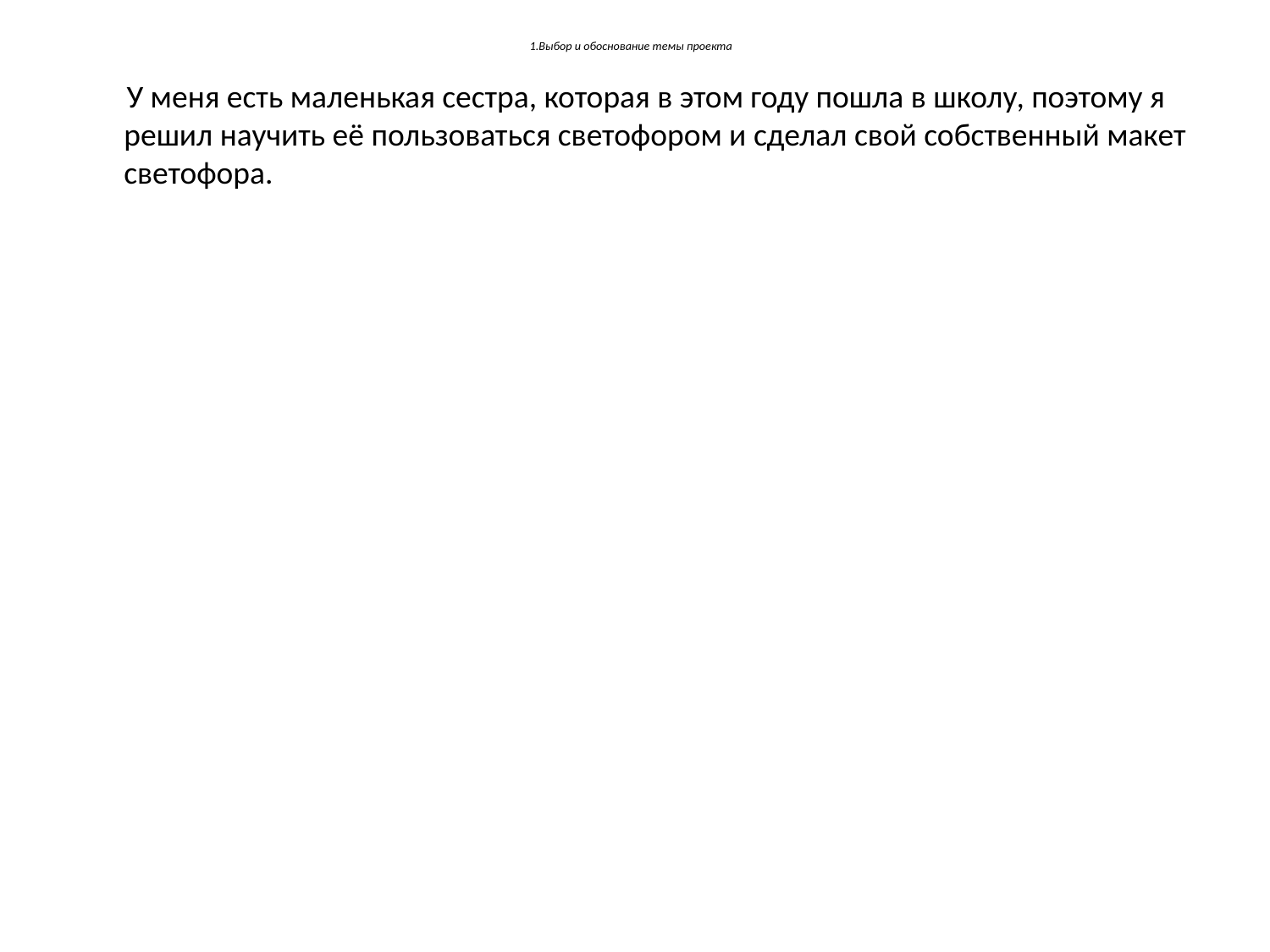

# 1.Выбор и обоснование темы проекта
       У меня есть маленькая сестра, которая в этом году пошла в школу, поэтому я решил научить её пользоваться светофором и сделал свой собственный макет светофора.